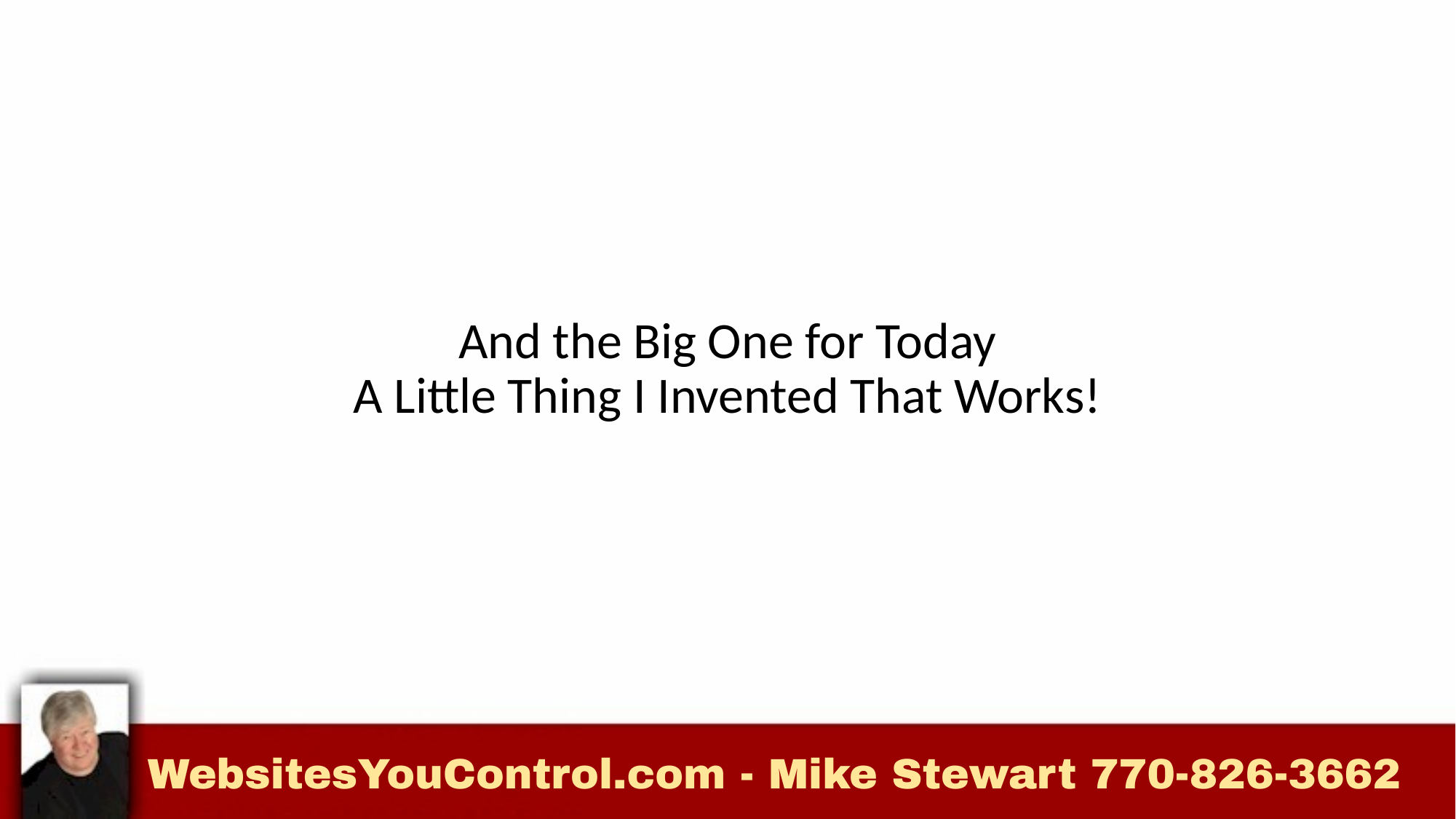

# And the Big One for Today A Little Thing I Invented That Works!
WebsitesYouControl.com - Mike Stewart 770-826-3662